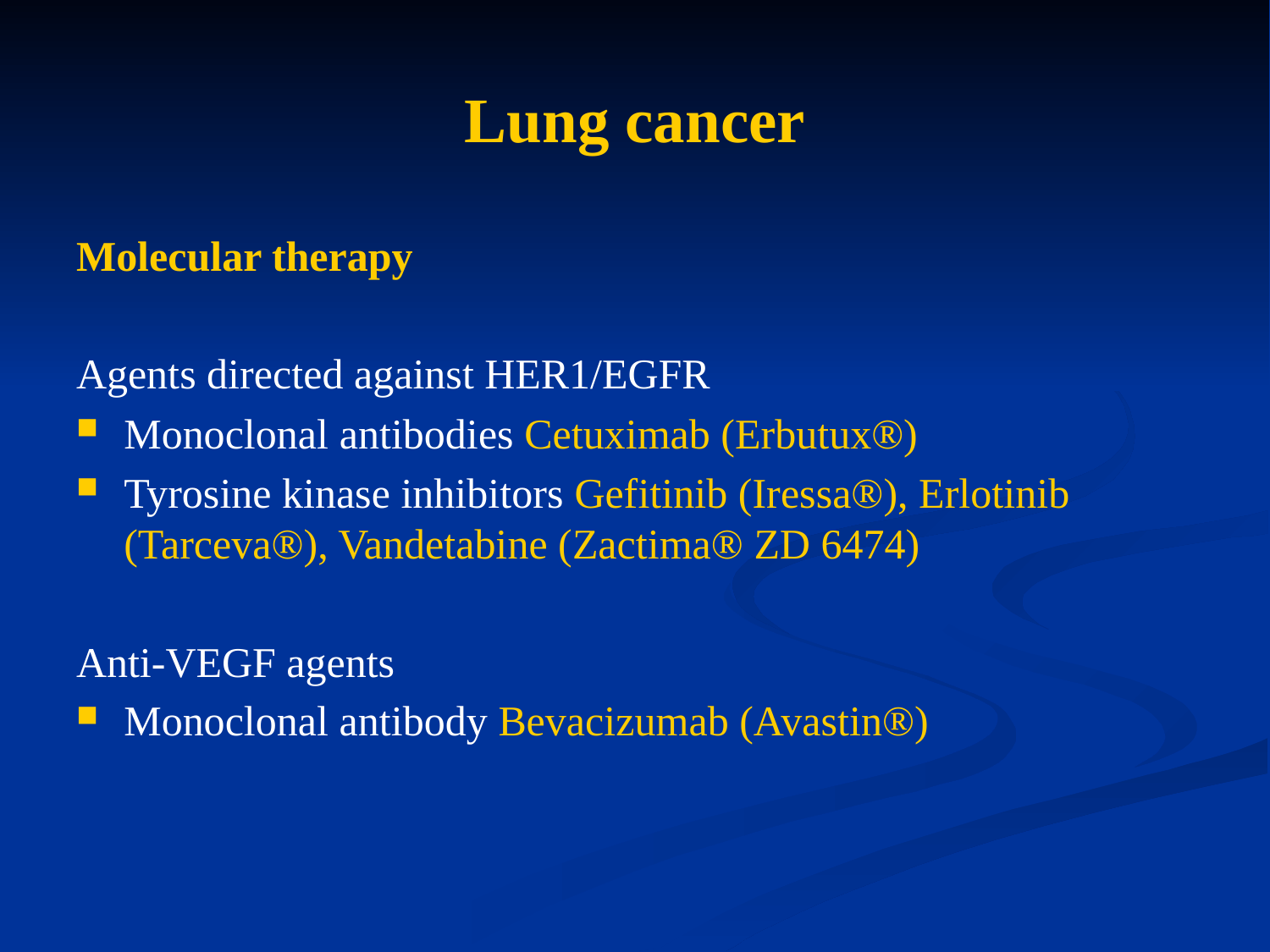

# Lung cancer
Molecular therapy

Agents directed against HER1/EGFR
Monoclonal antibodies Cetuximab (Erbutux®)
Tyrosine kinase inhibitors Gefitinib (Iressa®), Erlotinib (Tarceva®), Vandetabine (Zactima® ZD 6474)

Anti-VEGF agents
Monoclonal antibody Bevacizumab (Avastin®)